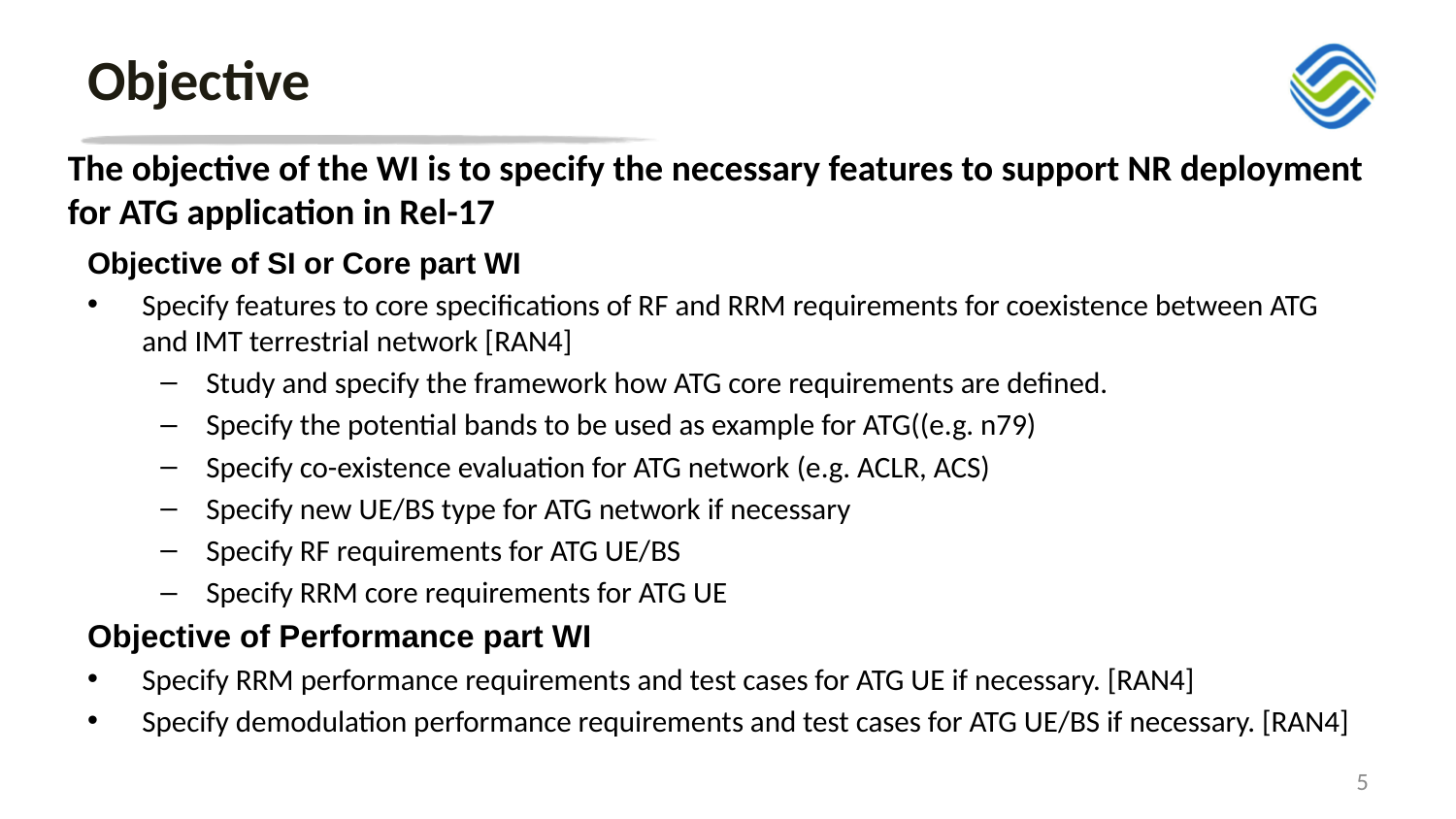

# Objective
 The objective of the WI is to specify the necessary features to support NR deployment    for ATG application in Rel-17

Objective of SI or Core part WI
Specify features to core specifications of RF and RRM requirements for coexistence between ATG and IMT terrestrial network [RAN4]
Study and specify the framework how ATG core requirements are defined.
Specify the potential bands to be used as example for ATG((e.g. n79)
Specify co-existence evaluation for ATG network (e.g. ACLR, ACS)
Specify new UE/BS type for ATG network if necessary
Specify RF requirements for ATG UE/BS
Specify RRM core requirements for ATG UE
Objective of Performance part WI
Specify RRM performance requirements and test cases for ATG UE if necessary. [RAN4]
Specify demodulation performance requirements and test cases for ATG UE/BS if necessary. [RAN4]

5